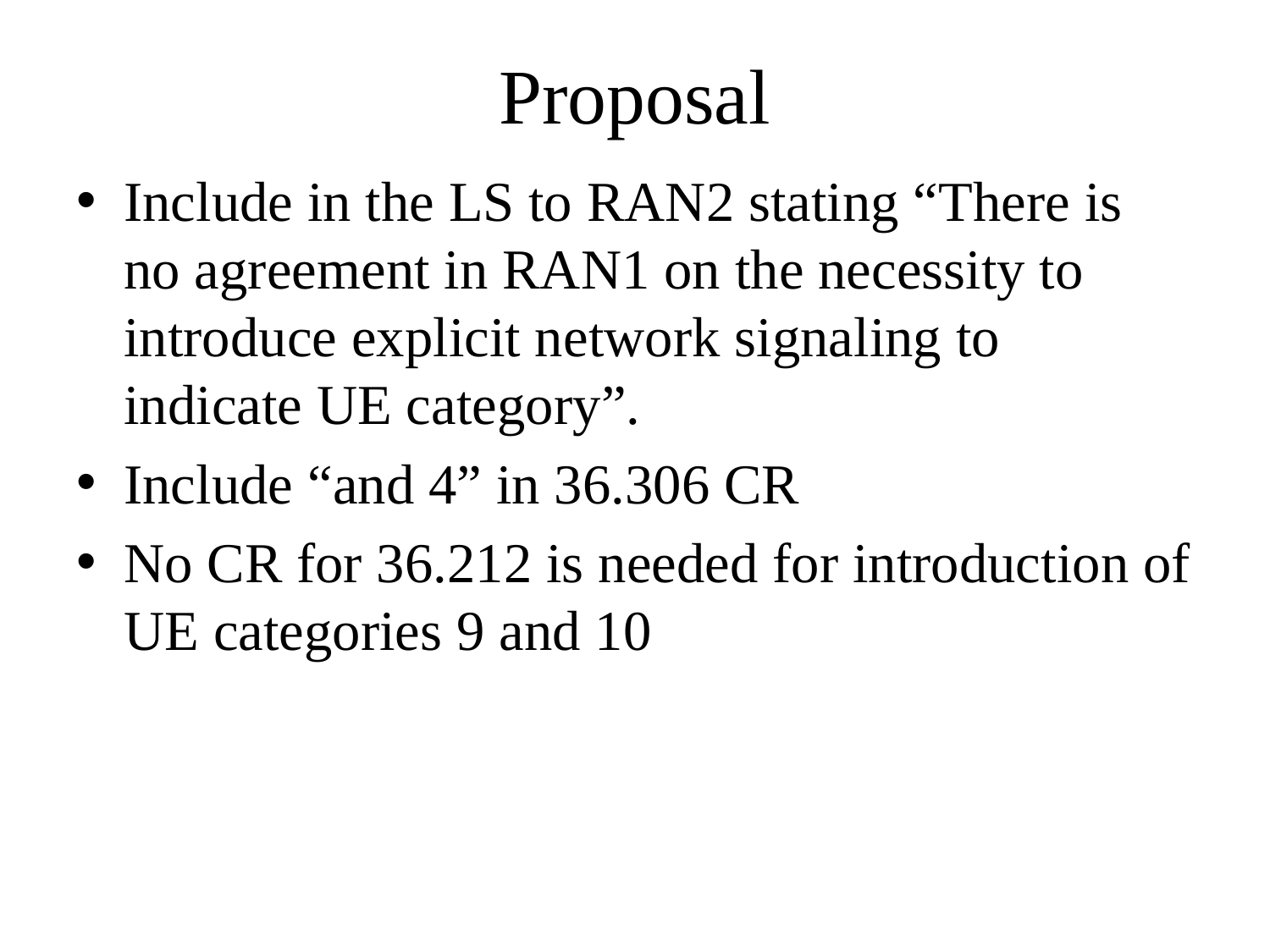

# Proposal
Include in the LS to RAN2 stating “There is no agreement in RAN1 on the necessity to introduce explicit network signaling to indicate UE category”.
Include “and 4” in 36.306 CR
No CR for 36.212 is needed for introduction of UE categories 9 and 10